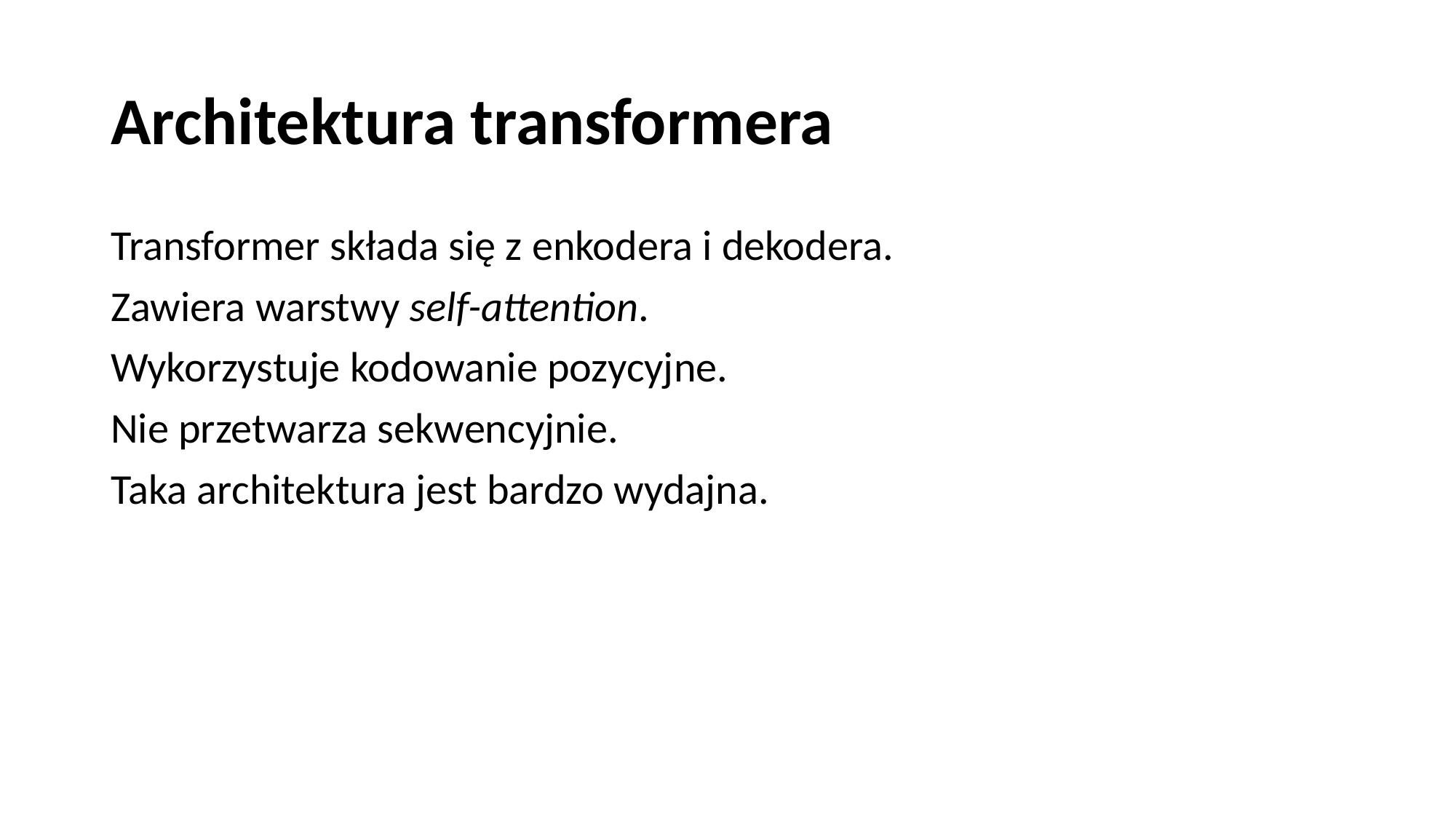

# Architektura transformera
Transformer składa się z enkodera i dekodera.
Zawiera warstwy self-attention.
Wykorzystuje kodowanie pozycyjne.
Nie przetwarza sekwencyjnie.
Taka architektura jest bardzo wydajna.